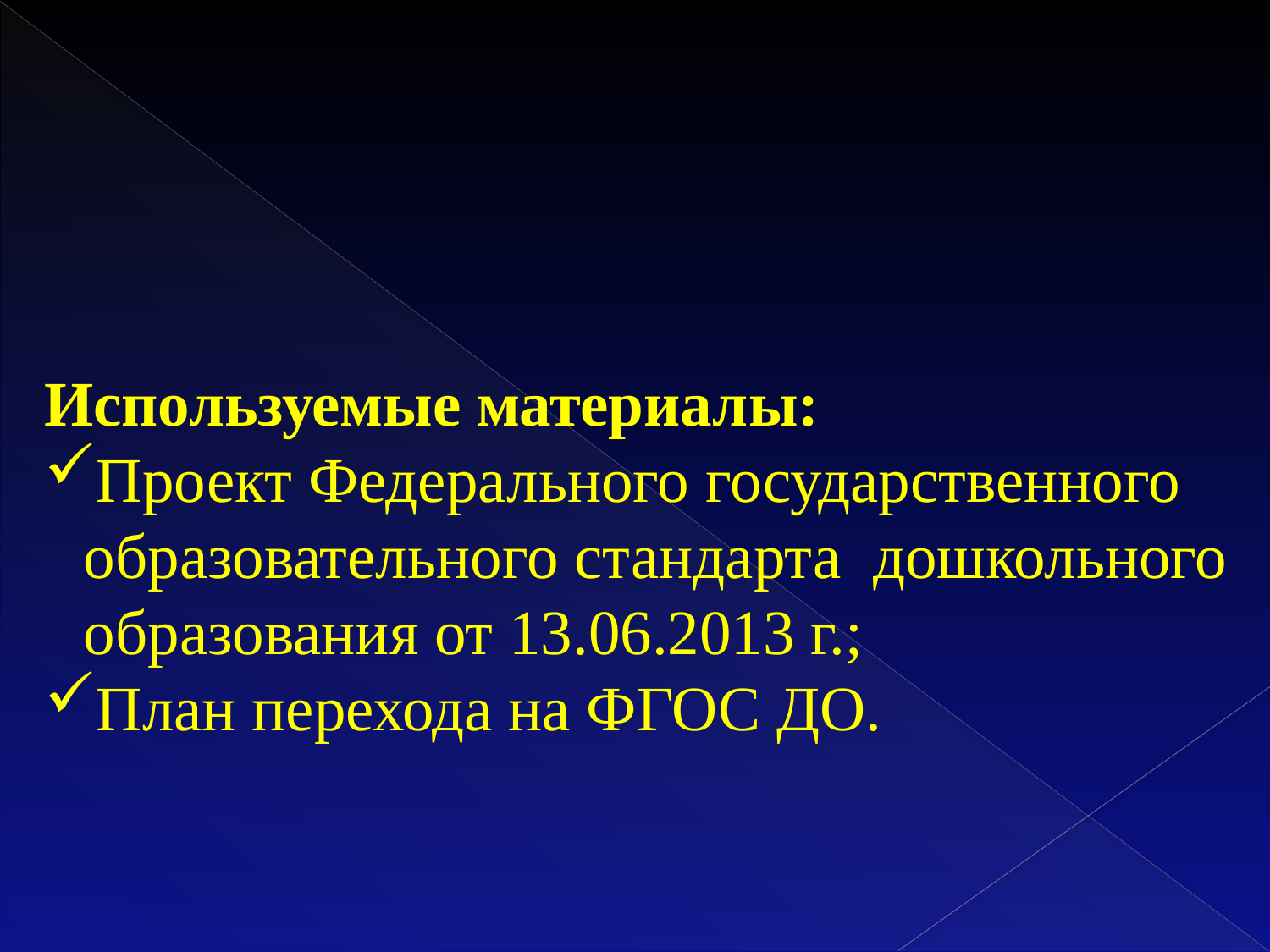

Используемые материалы:
Проект Федерального государственного образовательного стандарта  дошкольного образования от 13.06.2013 г.;
План перехода на ФГОС ДО.